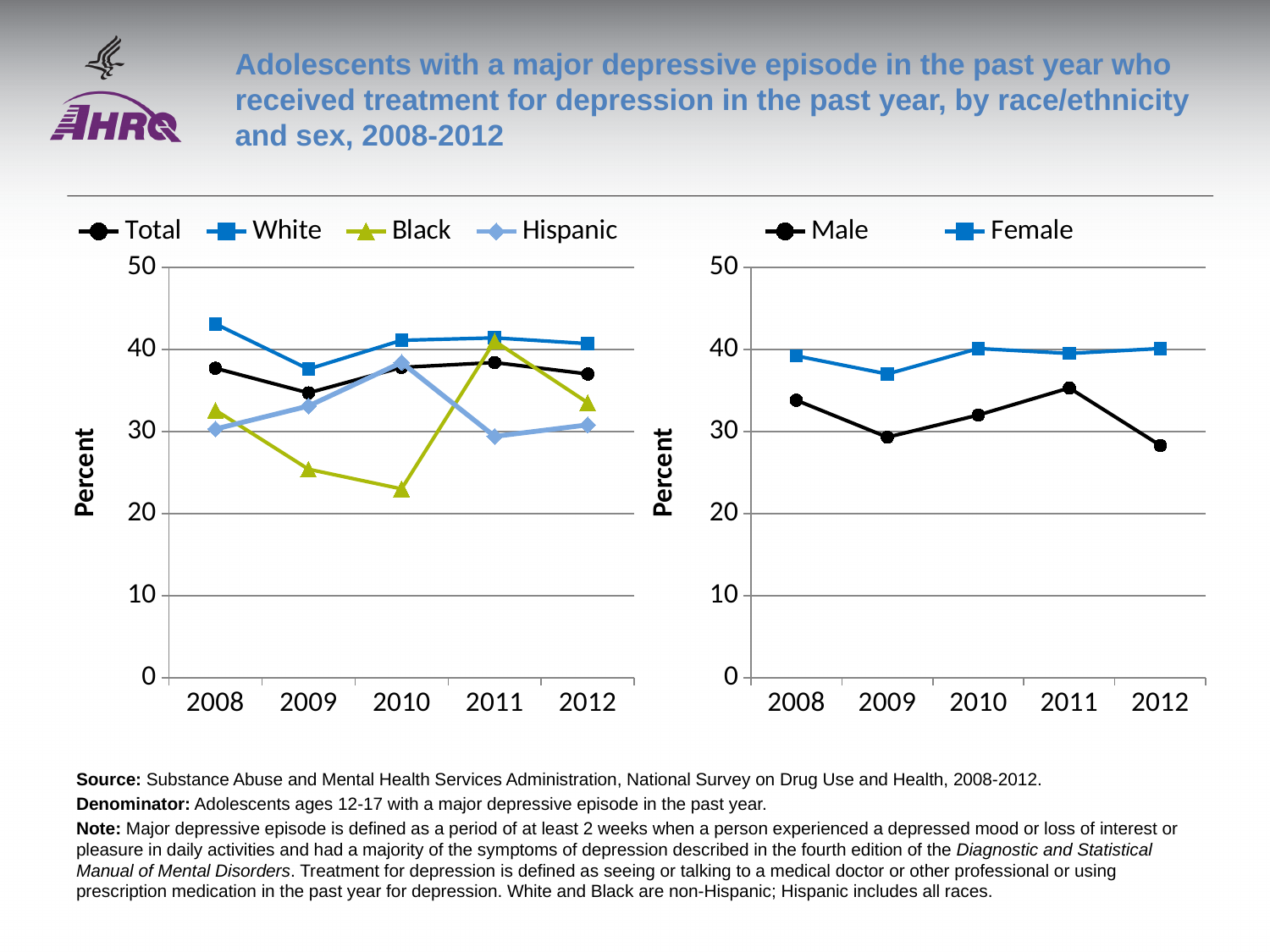

# Adolescents with a major depressive episode in the past year who received treatment for depression in the past year, by race/ethnicity and sex, 2008-2012

### Chart

| Category | Total | White | Black | Hispanic |
|---|---|---|---|---|
| 2008 | 37.7 | 43.1 | 32.6 | 30.3 |
| 2009 | 34.7 | 37.6 | 25.4 | 33.1 |
| 2010 | 37.8 | 41.1 | 23.0 | 38.4 |
| 2011 | 38.4 | 41.4 | 41.0 | 29.4 |
| 2012 | 37.0 | 40.7 | 33.5 | 30.8 |

### Chart

| Category | Male | Female |
|---|---|---|
| 2008 | 33.8 | 39.2 |
| 2009 | 29.3 | 37.0 |
| 2010 | 32.0 | 40.1 |
| 2011 | 35.3 | 39.5 |
| 2012 | 28.3 | 40.1 |
Source: Substance Abuse and Mental Health Services Administration, National Survey on Drug Use and Health, 2008-2012.
Denominator: Adolescents ages 12-17 with a major depressive episode in the past year.
Note: Major depressive episode is defined as a period of at least 2 weeks when a person experienced a depressed mood or loss of interest or pleasure in daily activities and had a majority of the symptoms of depression described in the fourth edition of the Diagnostic and Statistical Manual of Mental Disorders. Treatment for depression is defined as seeing or talking to a medical doctor or other professional or using prescription medication in the past year for depression. White and Black are non-Hispanic; Hispanic includes all races.